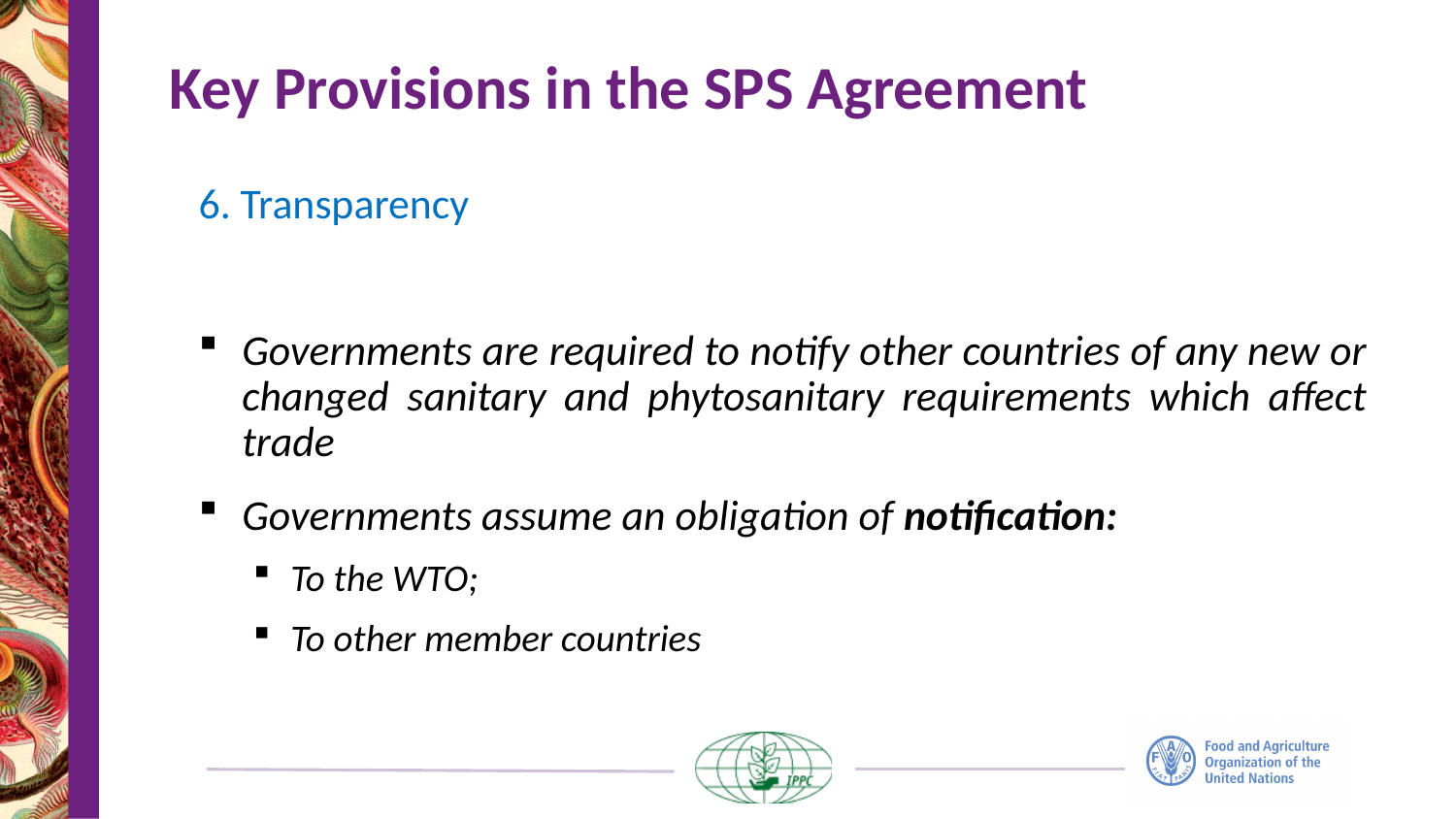

# Key Provisions in the SPS Agreement
6. Transparency

Governments are required to notify other countries of any new or changed sanitary and phytosanitary requirements which affect trade
Governments assume an obligation of notification:
To the WTO;
To other member countries